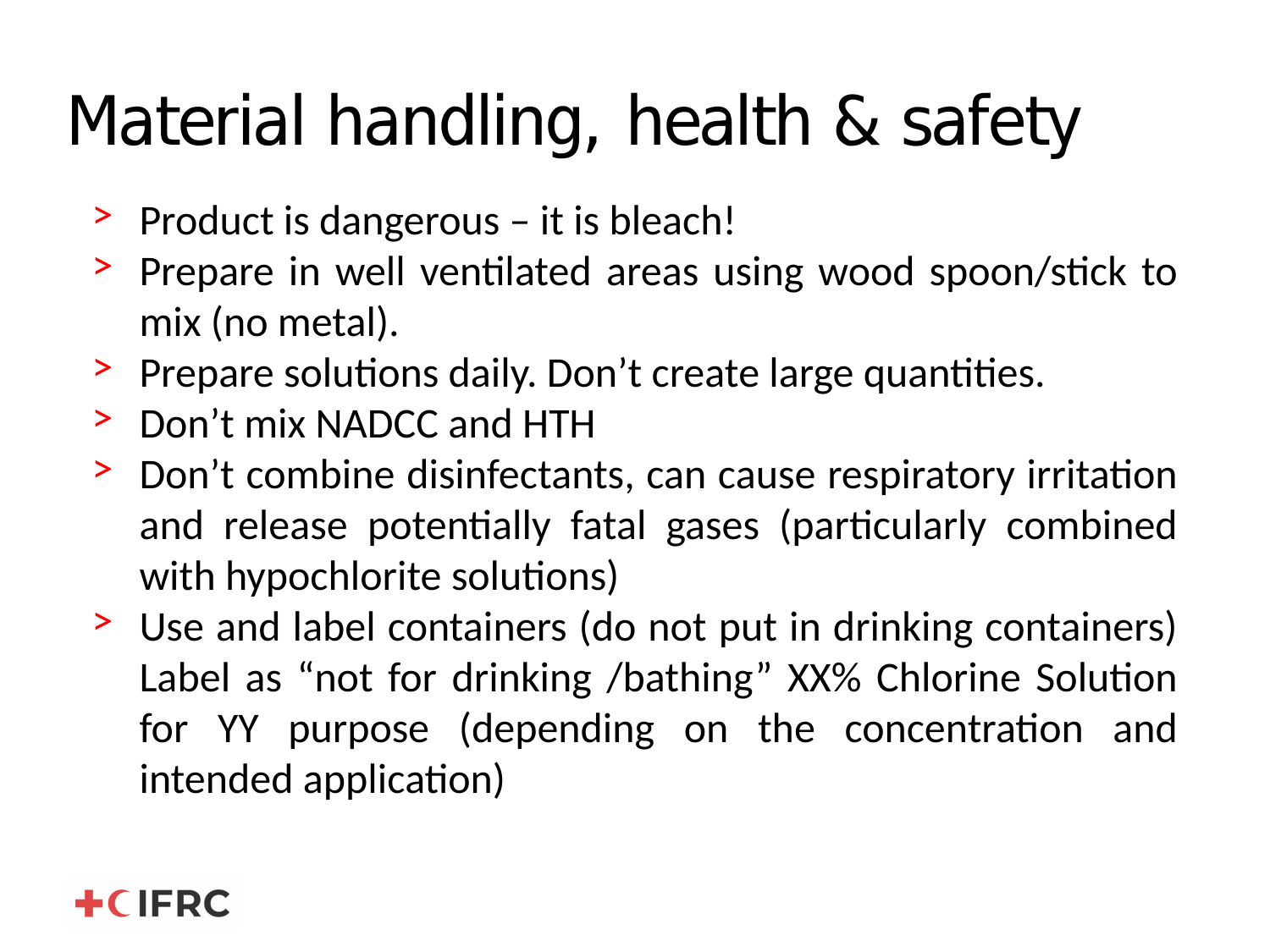

# Material handling, health & safety
Product is dangerous – it is bleach!
Prepare in well ventilated areas using wood spoon/stick to mix (no metal).
Prepare solutions daily. Don’t create large quantities.
Don’t mix NADCC and HTH
Don’t combine disinfectants, can cause respiratory irritation and release potentially fatal gases (particularly combined with hypochlorite solutions)
Use and label containers (do not put in drinking containers) Label as “not for drinking /bathing” XX% Chlorine Solution for YY purpose (depending on the concentration and intended application)